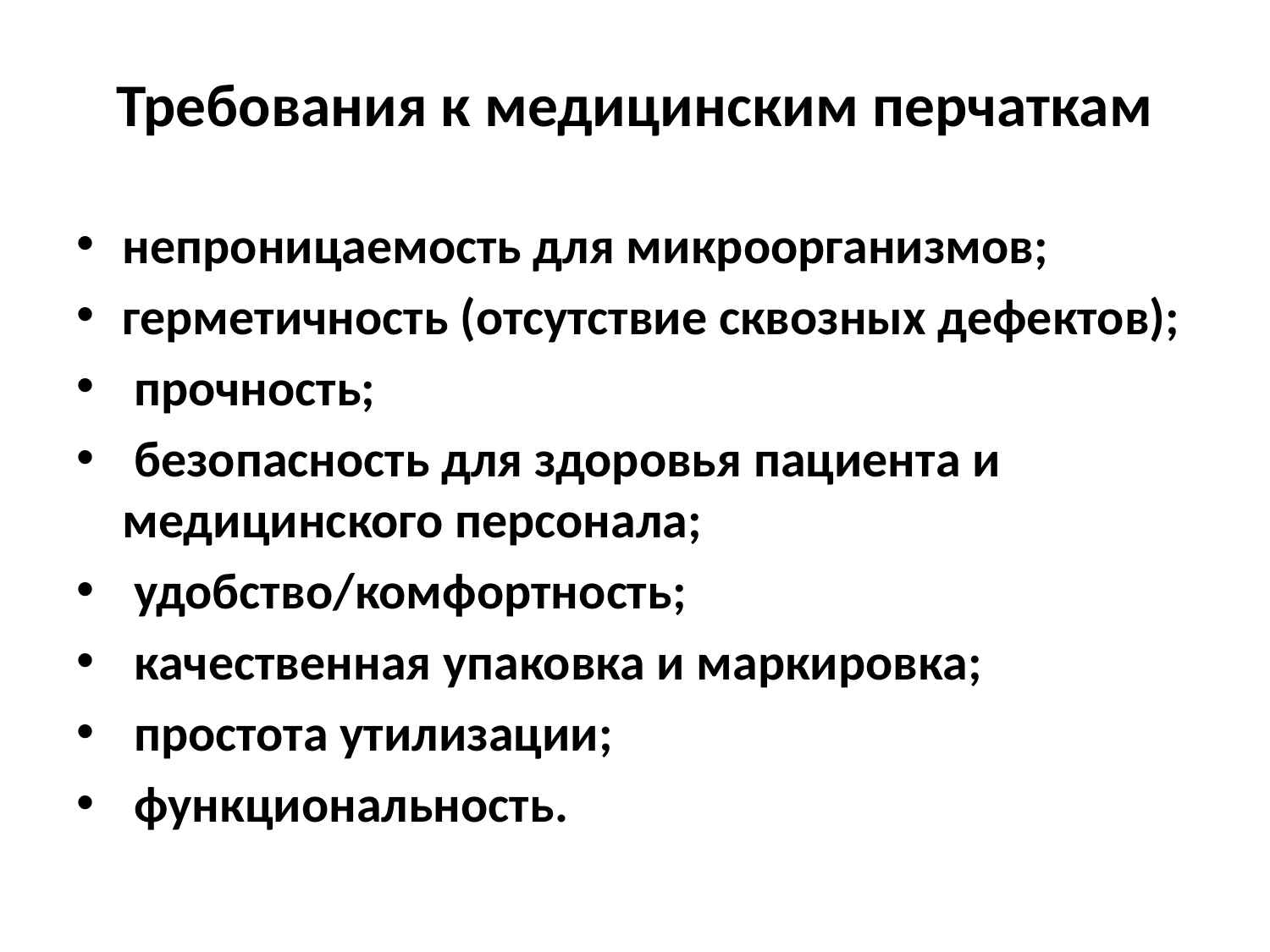

# Требования к медицинским перчаткам
непроницаемость для микроорганизмов;
герметичность (отсутствие сквозных дефектов);
 прочность;
 безопасность для здоровья пациента и медицинского персонала;
 удобство/комфортность;
 качественная упаковка и маркировка;
 простота утилизации;
 функциональность.